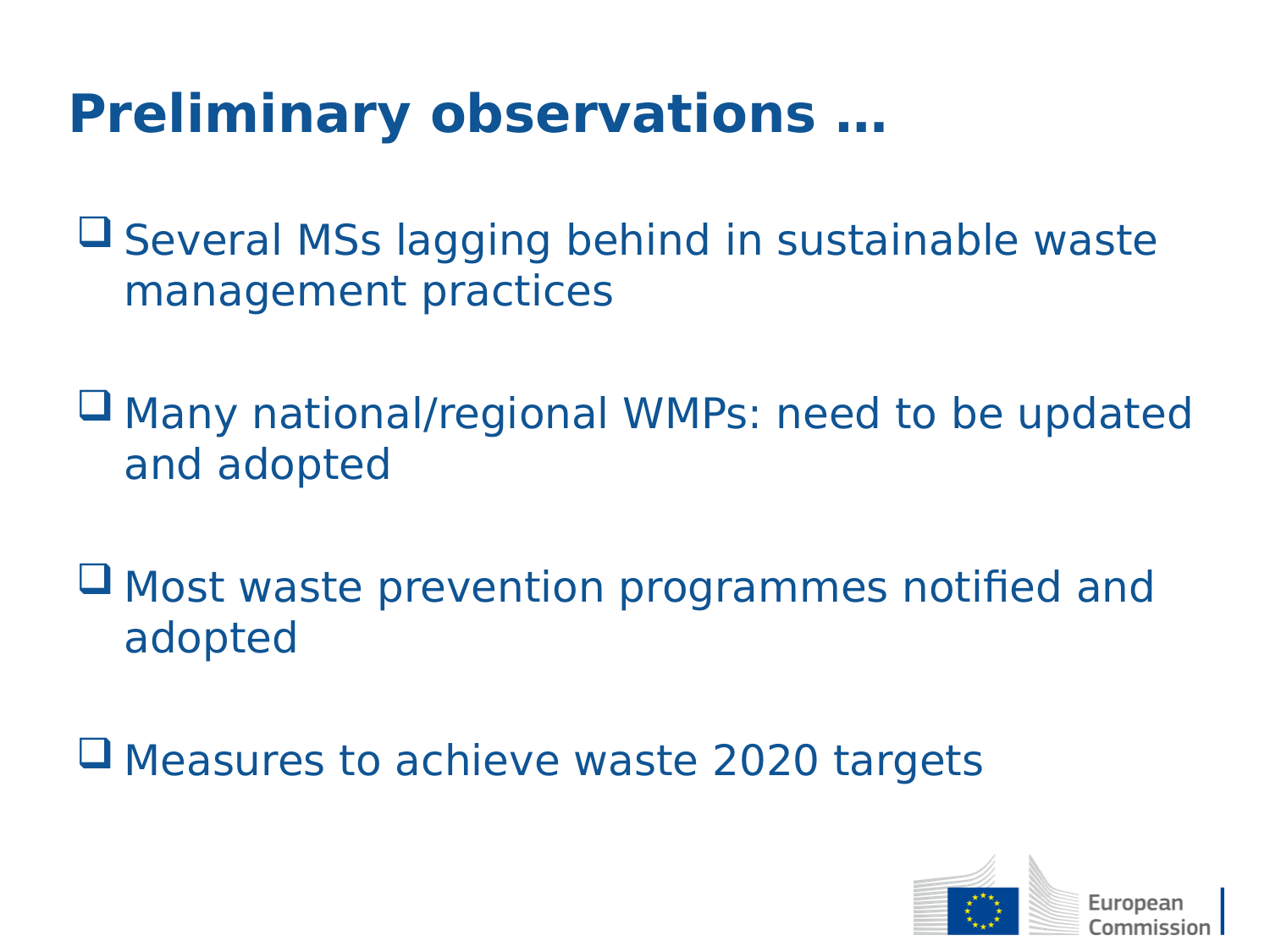

# Preliminary observations …
Several MSs lagging behind in sustainable waste management practices

Many national/regional WMPs: need to be updated and adopted

Most waste prevention programmes notified and adopted

Measures to achieve waste 2020 targets